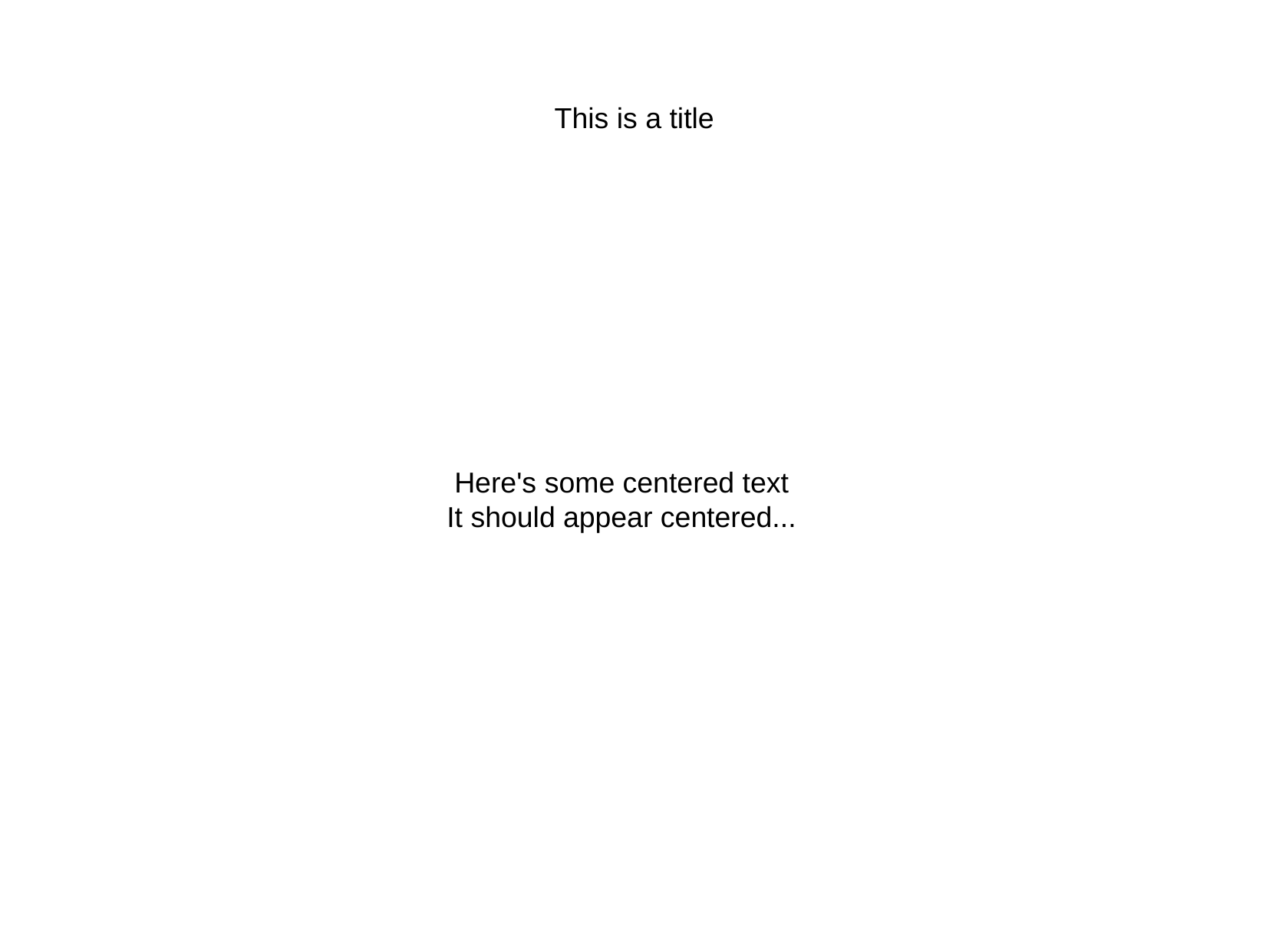

This is a title
Here's some centered text
It should appear centered...